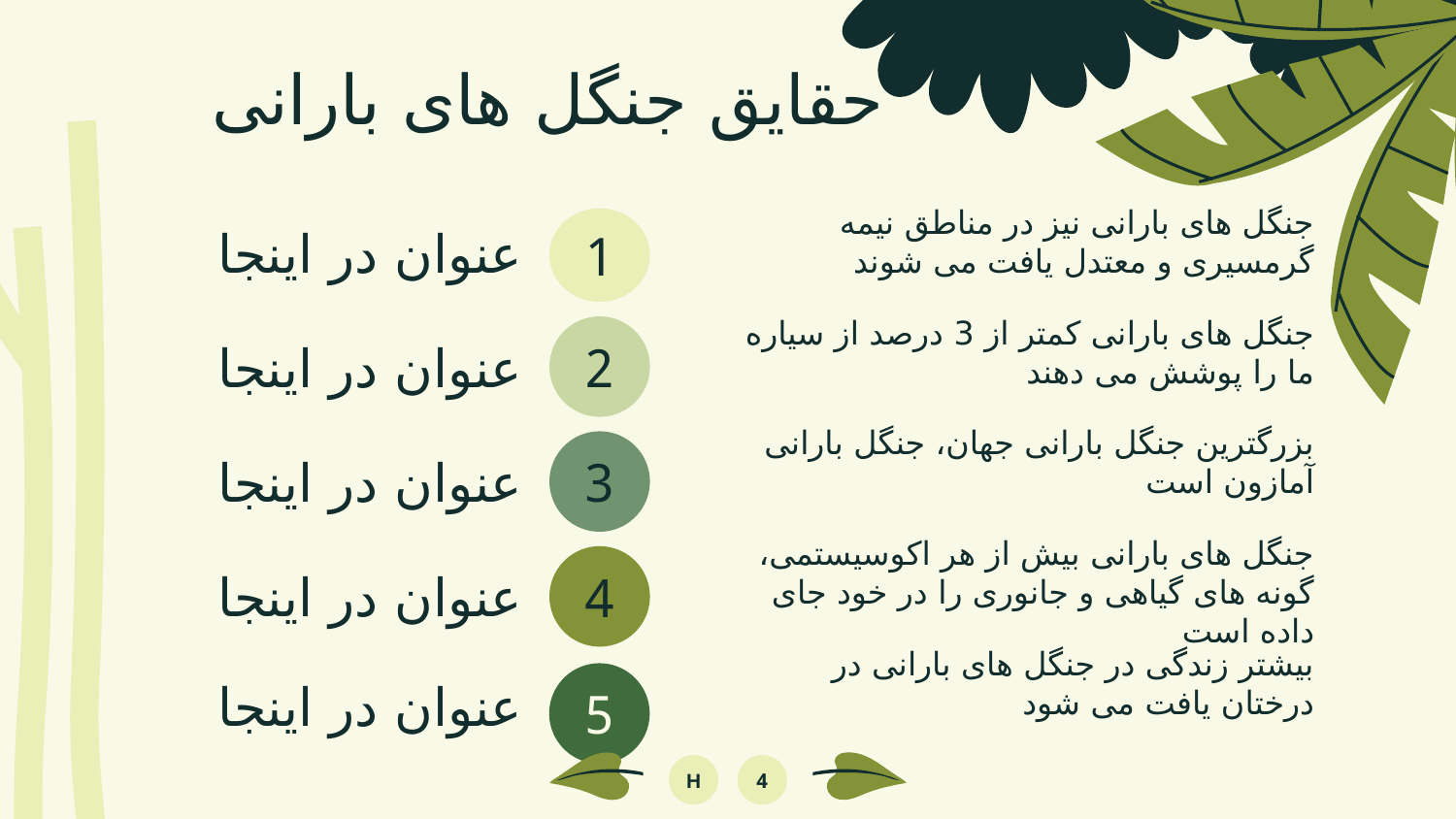

# حقایق جنگل های بارانی
جنگل های بارانی نیز در مناطق نیمه گرمسیری و معتدل یافت می شوند
عنوان در اینجا
1
جنگل های بارانی کمتر از 3 درصد از سیاره ما را پوشش می دهند
عنوان در اینجا
2
بزرگترین جنگل بارانی جهان، جنگل بارانی آمازون است
عنوان در اینجا
3
جنگل های بارانی بیش از هر اکوسیستمی، گونه های گیاهی و جانوری را در خود جای داده است
عنوان در اینجا
4
بیشتر زندگی در جنگل های بارانی در درختان یافت می شود
عنوان در اینجا
5

H
4